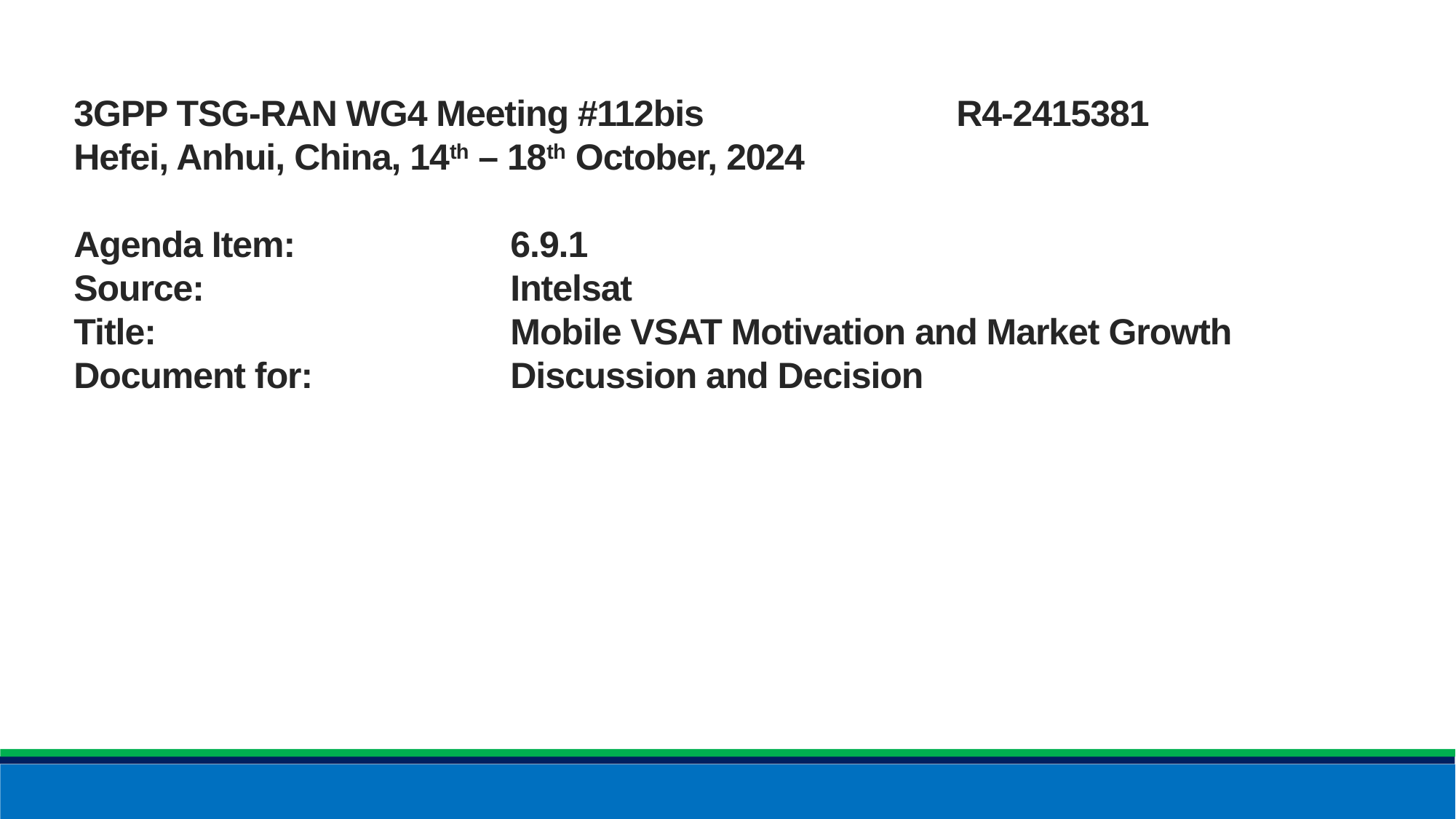

# 3GPP TSG-RAN WG4 Meeting #112bis			 R4-2415381 Hefei, Anhui, China, 14th – 18th October, 2024   Agenda Item:		6.9.1 Source: 			Intelsat Title: 	 			Mobile VSAT Motivation and Market Growth Document for:		Discussion and Decision